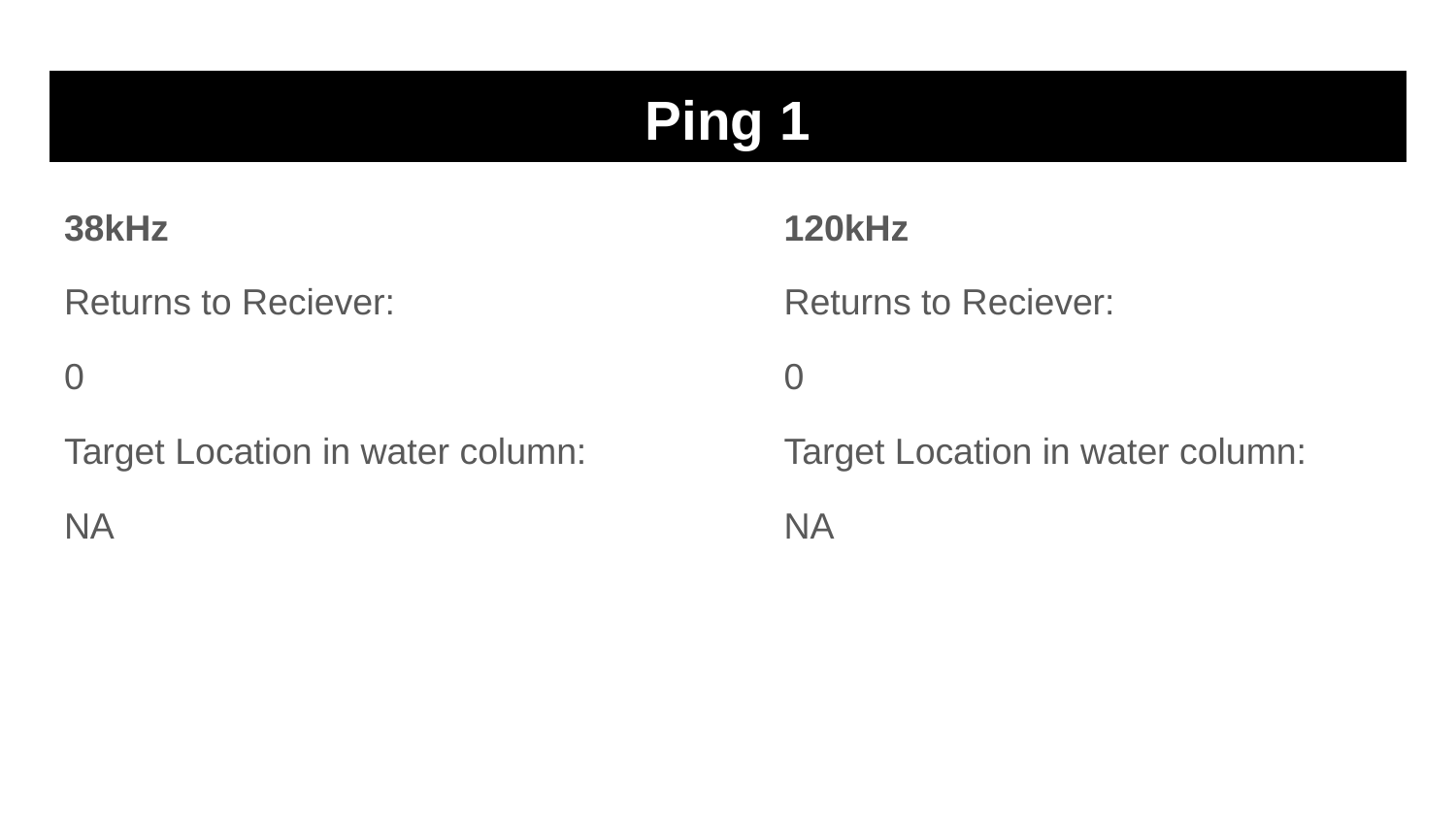

# Ping 1
38kHz
Returns to Reciever:
0
Target Location in water column:
NA

120kHz
Returns to Reciever:
0
Target Location in water column:
NA